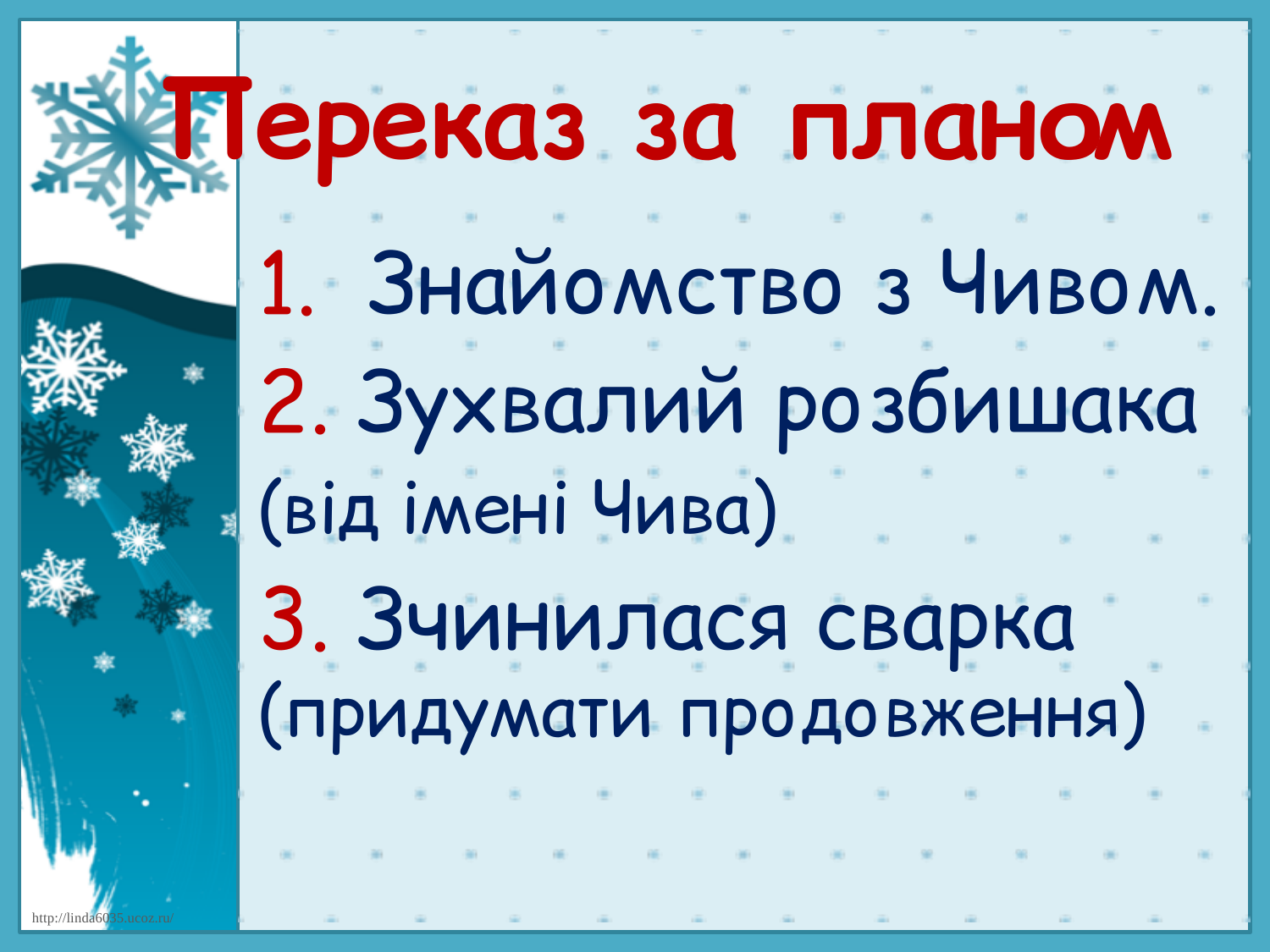

# Переказ за планом
1.  Знайомство з Чивом.
2. Зухвалий розбишака
(від імені Чива)
3. Зчинилася сварка (придумати продовження)